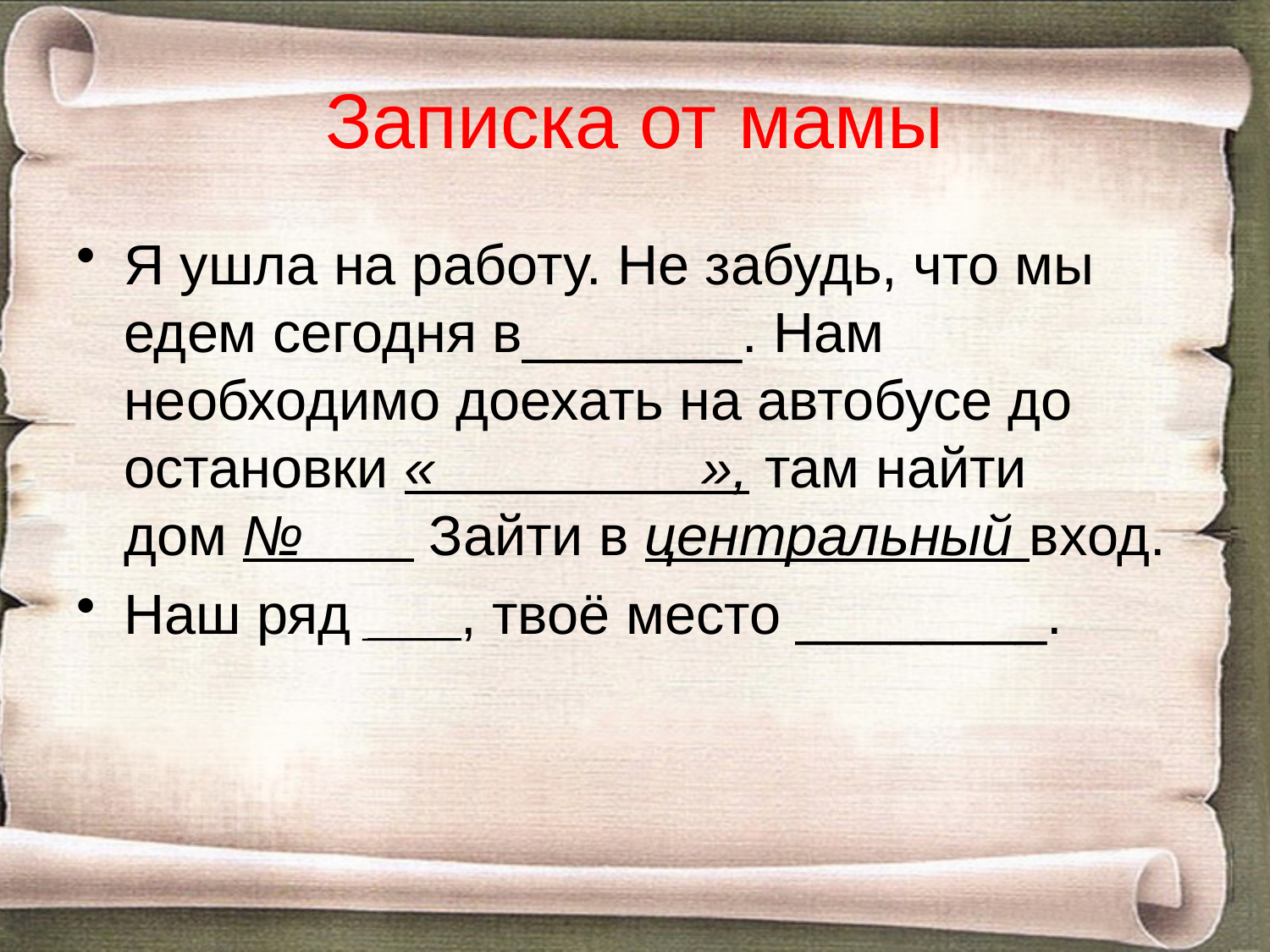

# Записка от мамы
Я ушла на работу. Не забудь, что мы едем сегодня в_______. Нам необходимо доехать на автобусе до остановки «                 », там найти дом №        Зайти в центральный вход.
Наш ряд ___, твоё место ________.